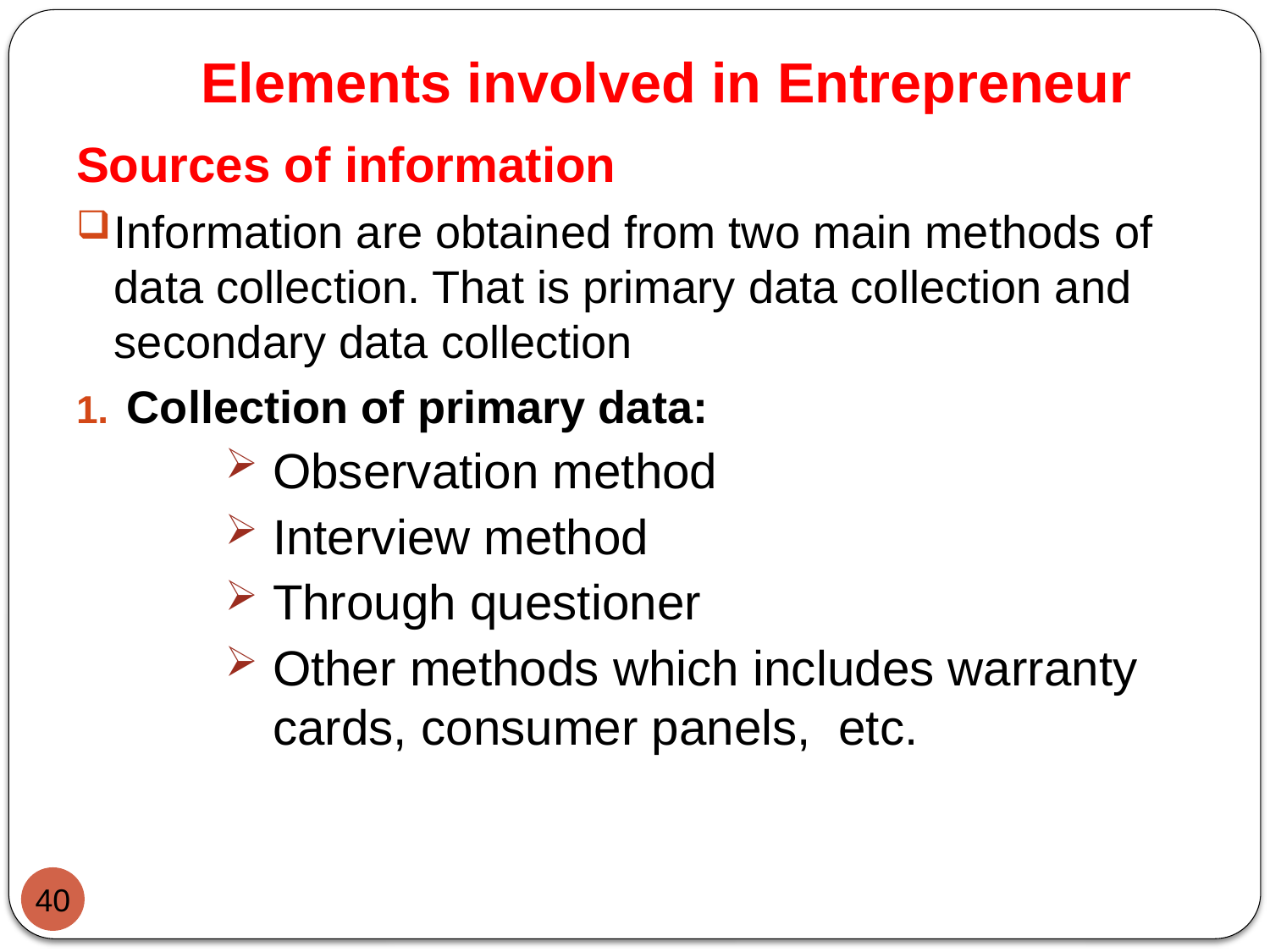

# Elements involved in Entrepreneur
Sources of information
Information are obtained from two main methods of data collection. That is primary data collection and secondary data collection
Collection of primary data:
Observation method
Interview method
Through questioner
Other methods which includes warranty cards, consumer panels,  etc.
40